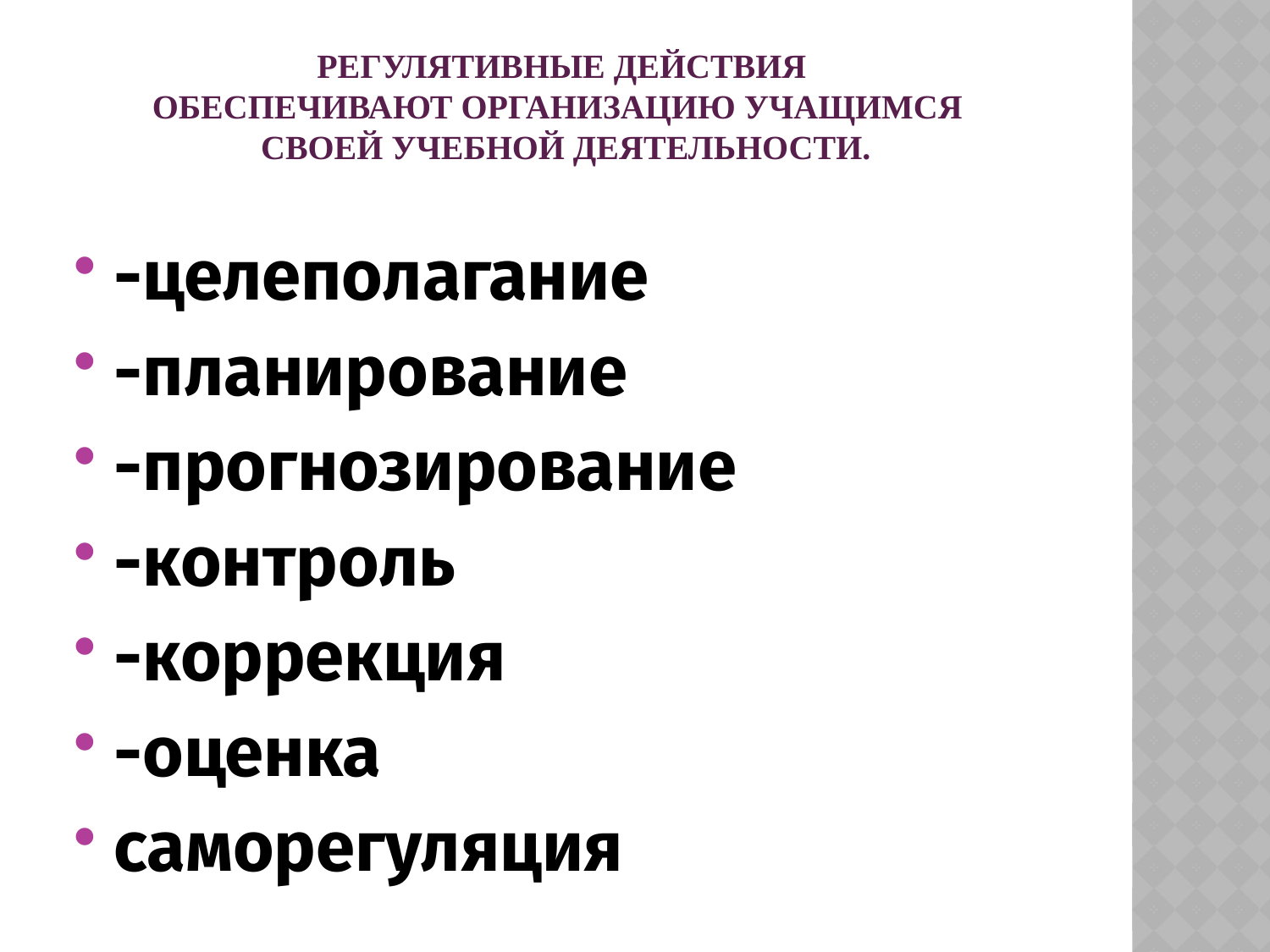

# Регулятивные действия обеспечивают организацию учащимся   своей учебной деятельности.
-целеполагание
-планирование
-прогнозирование
-контроль
-коррекция
-оценка
саморегуляция